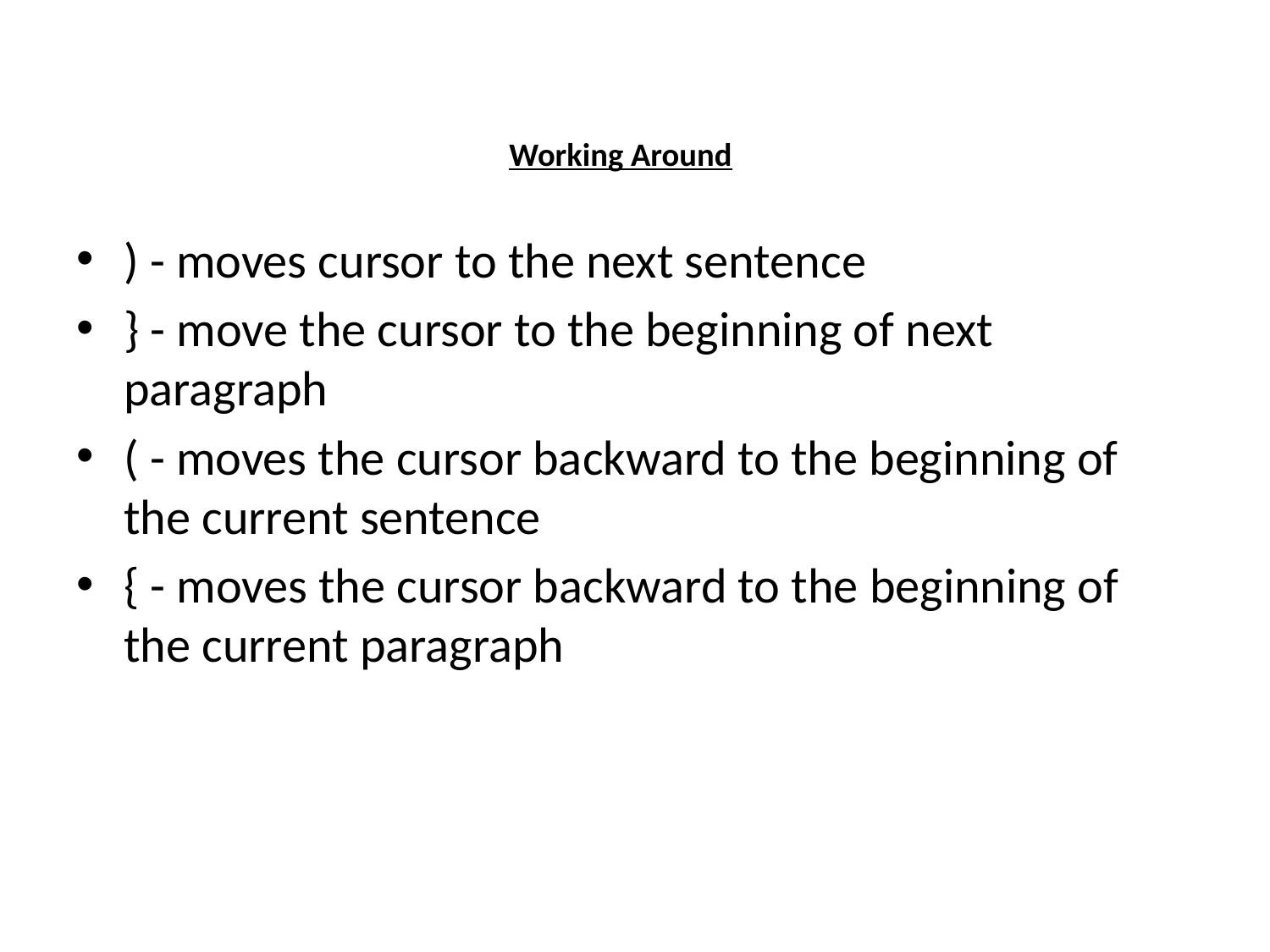

# Working Around
) - moves cursor to the next sentence
} - move the cursor to the beginning of next paragraph
( - moves the cursor backward to the beginning of the current sentence
{ - moves the cursor backward to the beginning of the current paragraph